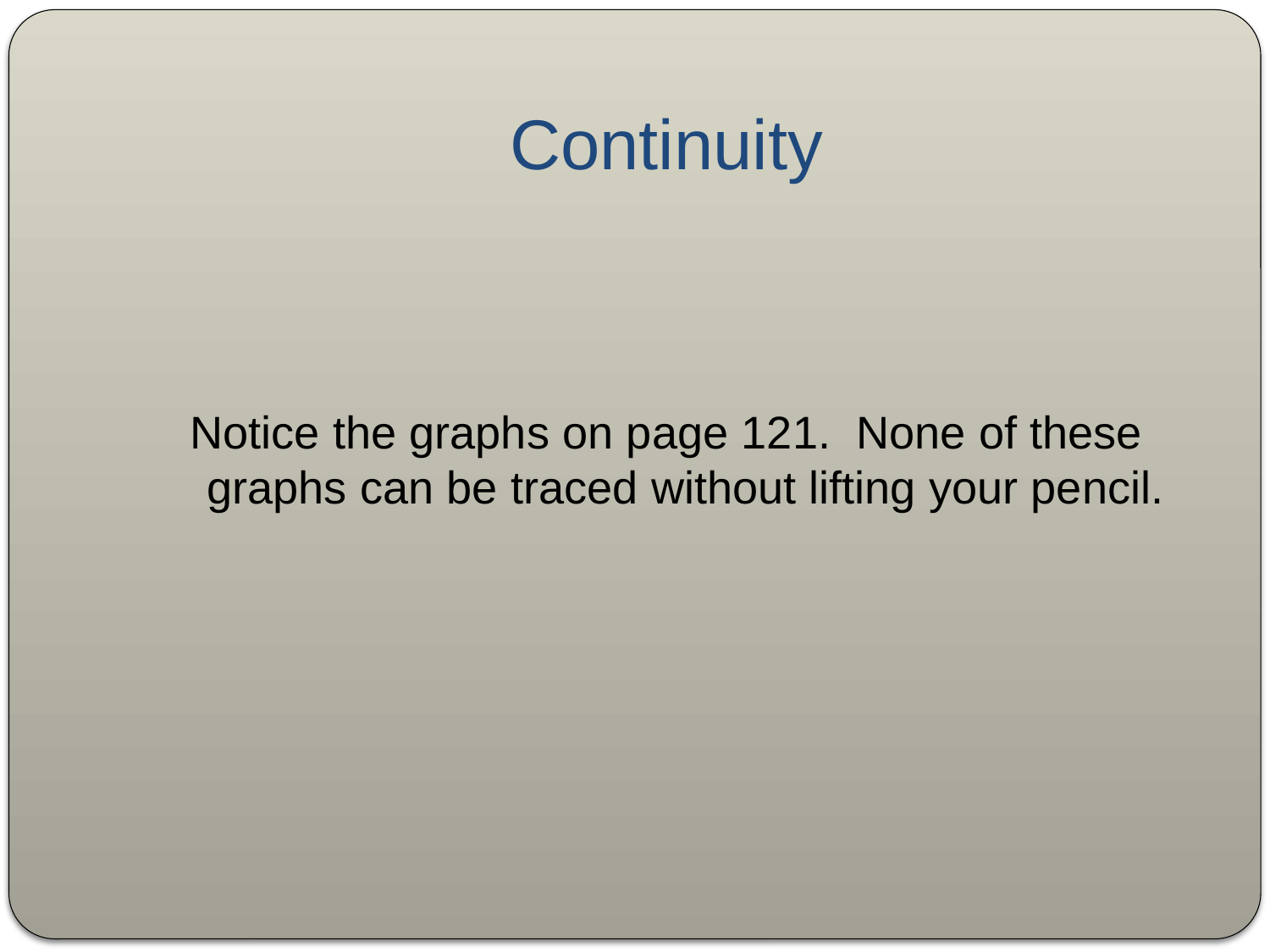

# Continuity

Notice the graphs on page 121.  None of these graphs can be traced without lifting your pencil.